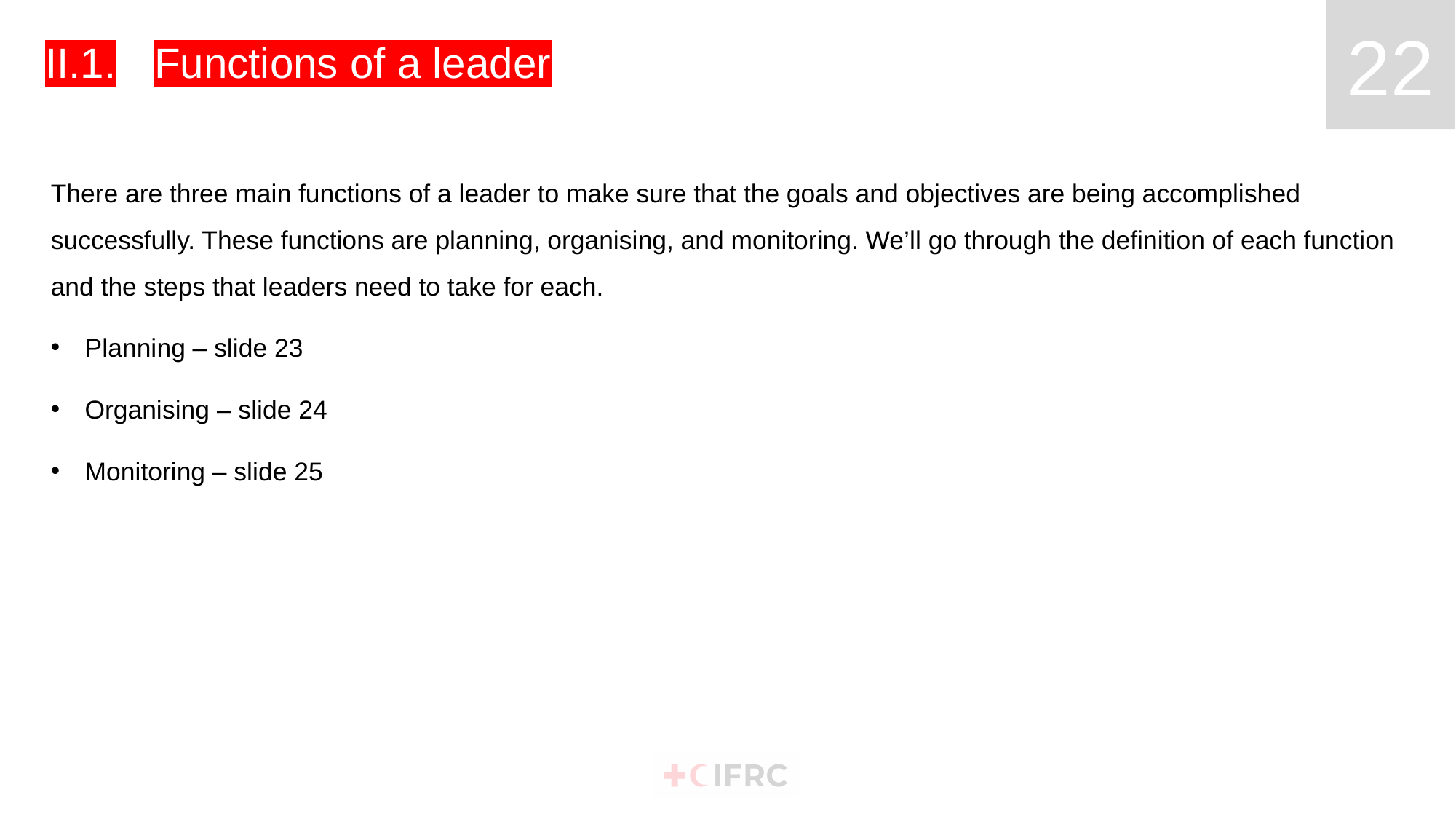

# II.1.	Functions of a leader
There are three main functions of a leader to make sure that the goals and objectives are being accomplished successfully. These functions are planning, organising, and monitoring. We’ll go through the definition of each function and the steps that leaders need to take for each.
Planning – slide 23
Organising – slide 24
Monitoring – slide 25